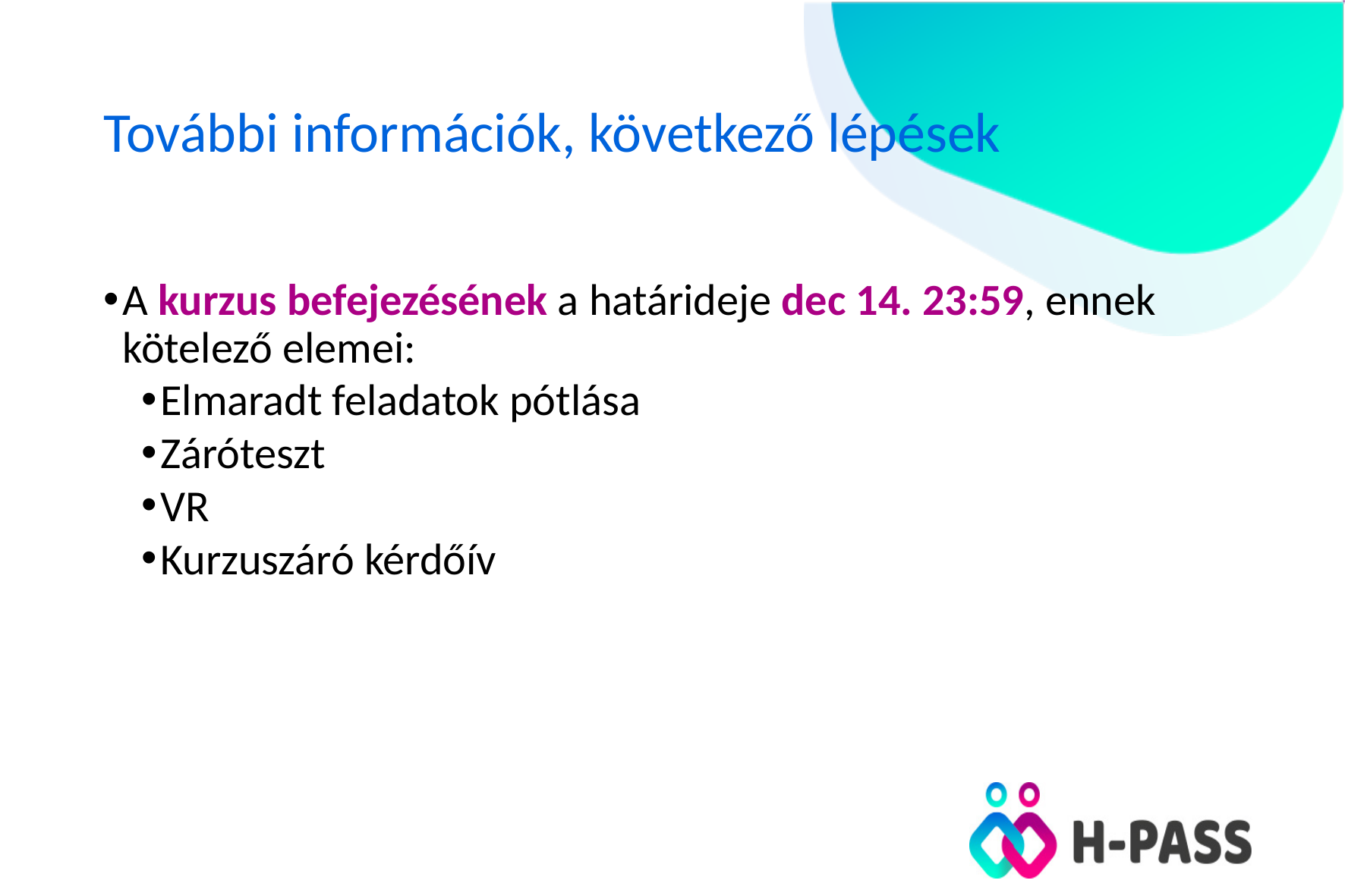

# További információk, következő lépések
A kurzus befejezésének a határideje dec 14. 23:59, ennek kötelező elemei:
Elmaradt feladatok pótlása
Záróteszt
VR
Kurzuszáró kérdőív